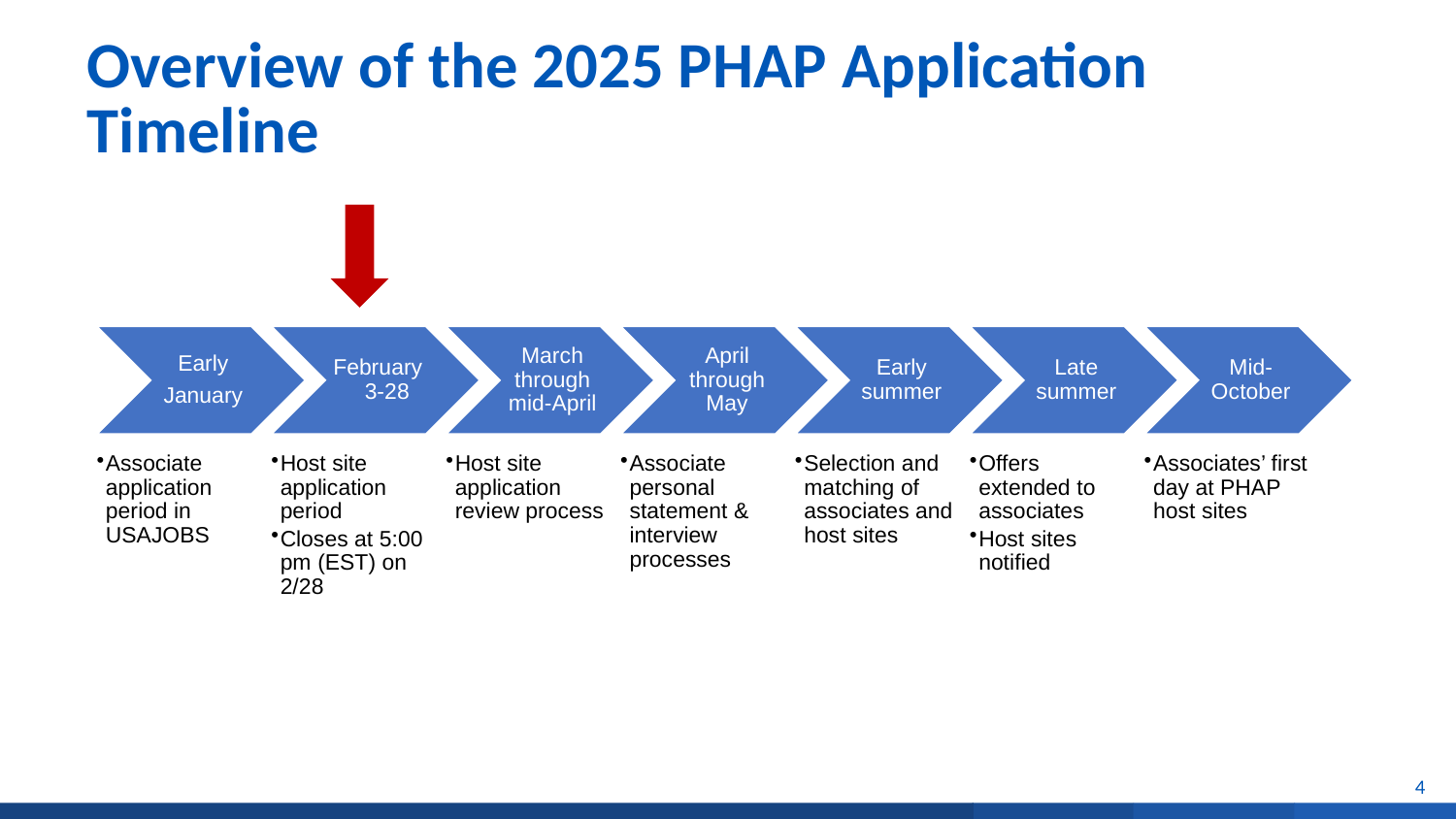

# Overview of the 2025 PHAP Application Timeline

Early
January
Associate application period in USAJOBS
February    3-28
Host site application period
Closes at 5:00 pm (EST) on 2/28
March through mid-April
Host site application review process
April through May
Associate personal statement & interview processes
Early summer
Selection and matching of associates and host sites
Late summer
Offers extended to associates
Host sites notified
Mid-October
Associates’ first day at PHAP host sites
4